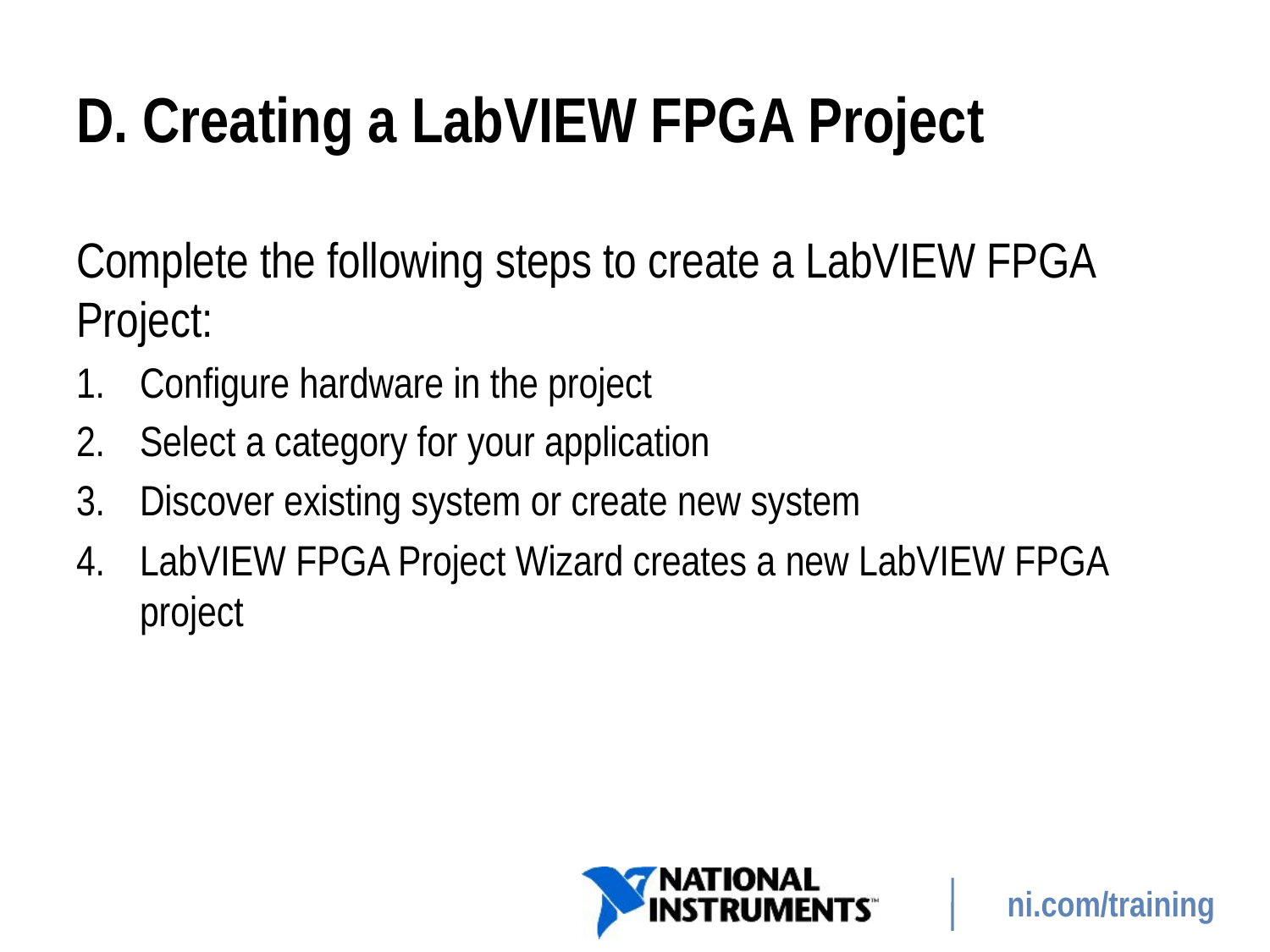

# D. Creating a LabVIEW FPGA Project
Complete the following steps to create a LabVIEW FPGA Project:
Configure hardware in the project
Select a category for your application
Discover existing system or create new system
LabVIEW FPGA Project Wizard creates a new LabVIEW FPGA project